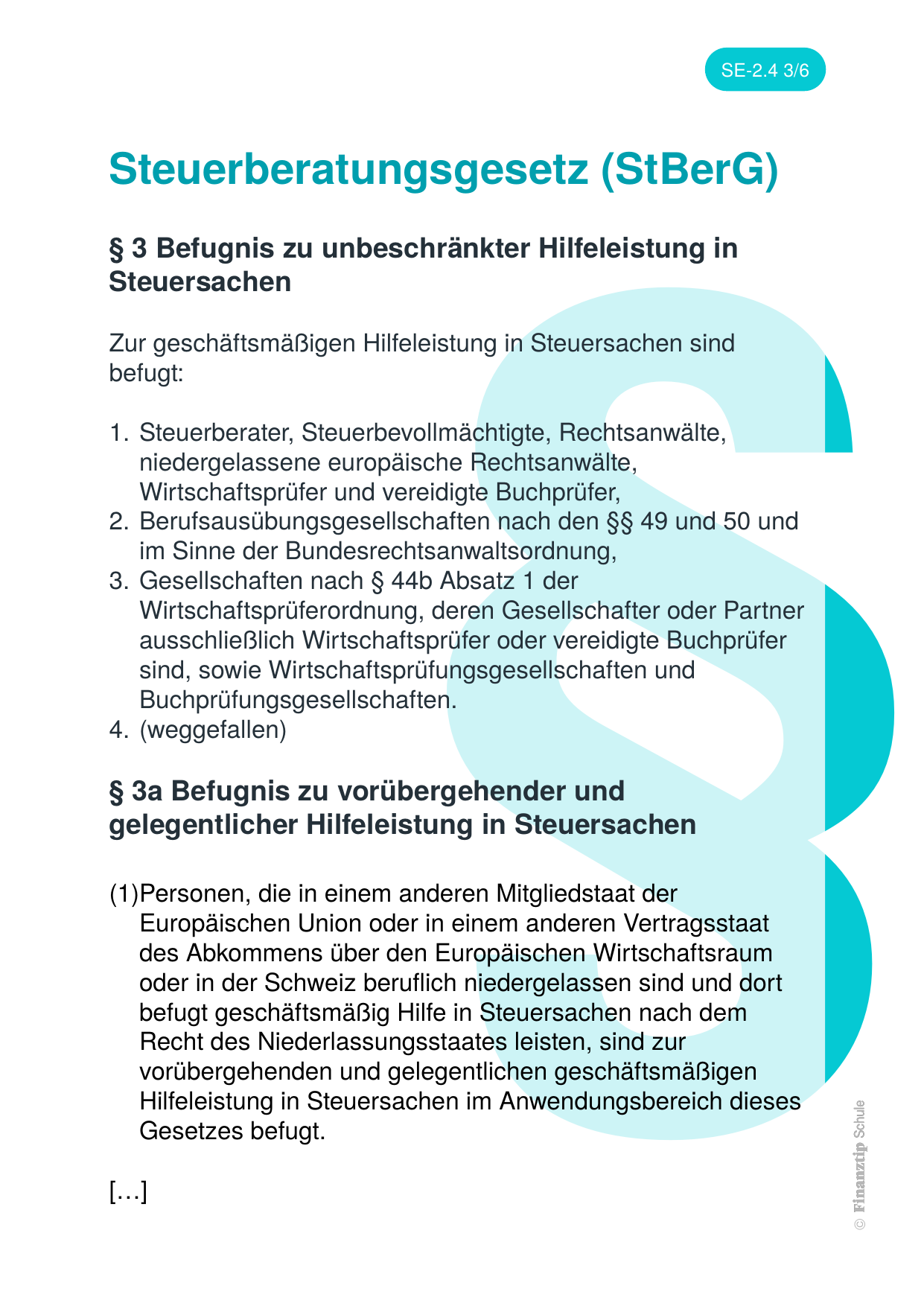

Steuerberatungsgesetz (StBerG)

§ 3 Befugnis zu unbeschränkter Hilfeleistung in Steuersachen

Zur geschäftsmäßigen Hilfeleistung in Steuersachen sind befugt:

Steuerberater, Steuerbevollmächtigte, Rechtsanwälte, niedergelassene europäische Rechtsanwälte, Wirtschaftsprüfer und vereidigte Buchprüfer,
Berufsausübungsgesellschaften nach den §§ 49 und 50 und im Sinne der Bundesrechtsanwaltsordnung,
Gesellschaften nach § 44b Absatz 1 der Wirtschaftsprüferordnung, deren Gesellschafter oder Partner ausschließlich Wirtschaftsprüfer oder vereidigte Buchprüfer sind, sowie Wirtschaftsprüfungsgesellschaften und Buchprüfungsgesellschaften.
(weggefallen)

§ 3a Befugnis zu vorübergehender und gelegentlicher Hilfeleistung in Steuersachen

Personen, die in einem anderen Mitgliedstaat der Europäischen Union oder in einem anderen Vertragsstaat des Abkommens über den Europäischen Wirtschaftsraum oder in der Schweiz beruflich niedergelassen sind und dort befugt geschäftsmäßig Hilfe in Steuersachen nach dem Recht des Niederlassungsstaates leisten, sind zur vorübergehenden und gelegentlichen geschäftsmäßigen Hilfeleistung in Steuersachen im Anwendungsbereich dieses Gesetzes befugt.

[…]